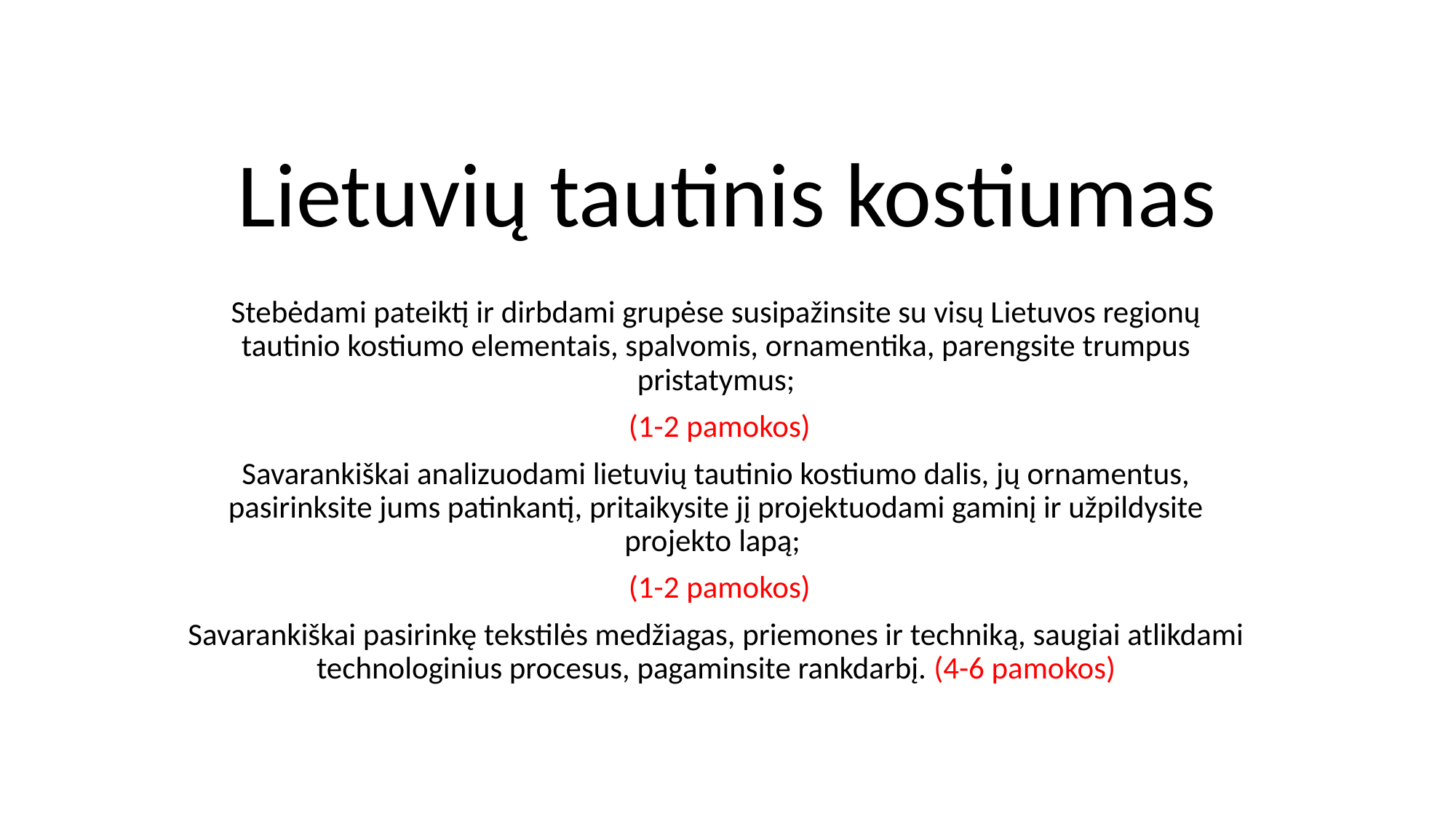

# Lietuvių tautinis kostiumas
Stebėdami pateiktį ir dirbdami grupėse susipažinsite su visų Lietuvos regionų tautinio kostiumo elementais, spalvomis, ornamentika, parengsite trumpus pristatymus;
 (1-2 pamokos)
Savarankiškai analizuodami lietuvių tautinio kostiumo dalis, jų ornamentus, pasirinksite jums patinkantį, pritaikysite jį projektuodami gaminį ir užpildysite projekto lapą;
 (1-2 pamokos)
Savarankiškai pasirinkę tekstilės medžiagas, priemones ir techniką, saugiai atlikdami technologinius procesus, pagaminsite rankdarbį. (4-6 pamokos)